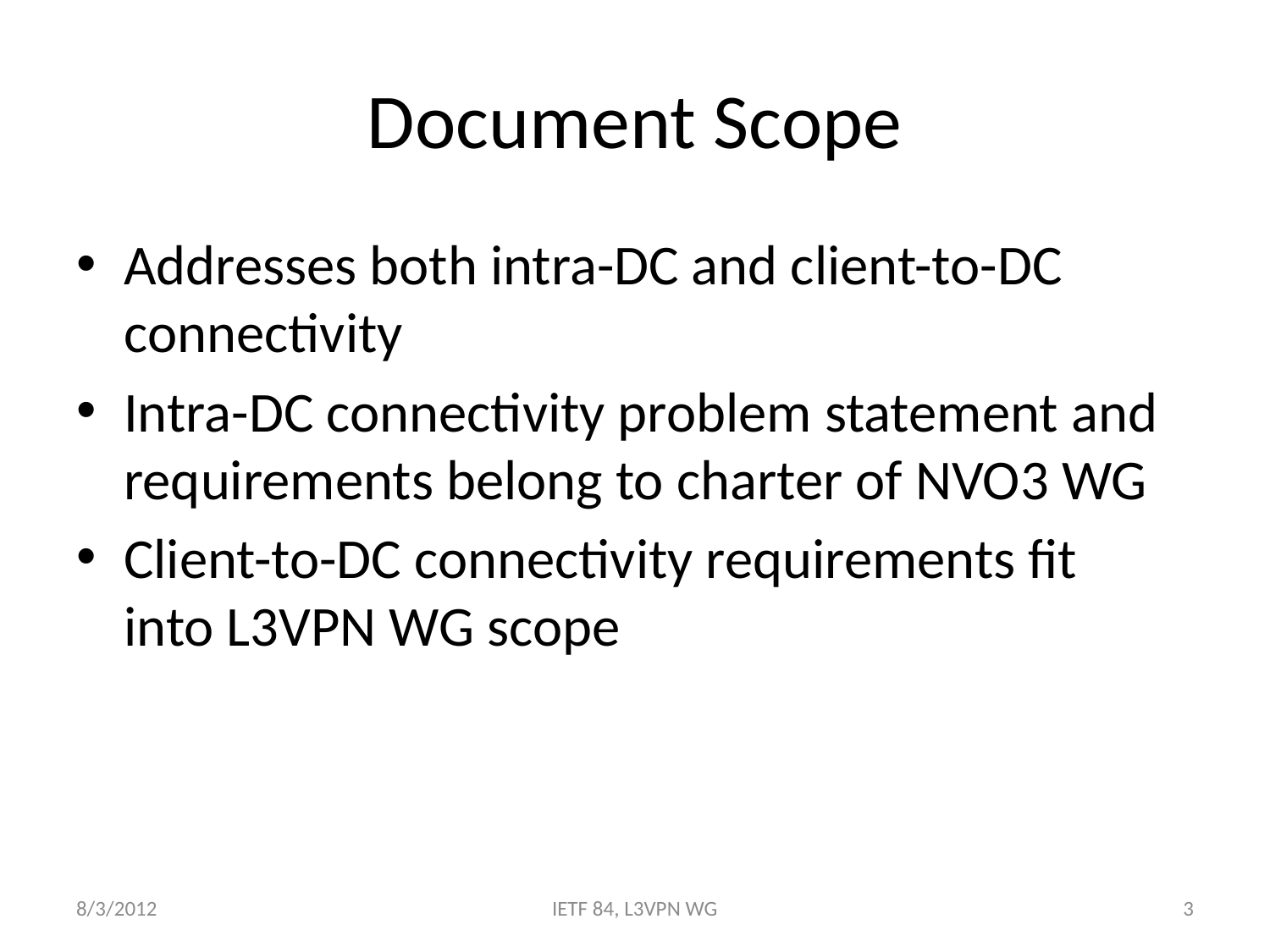

# Document Scope
Addresses both intra-DC and client-to-DC connectivity
Intra-DC connectivity problem statement and requirements belong to charter of NVO3 WG
Client-to-DC connectivity requirements fit into L3VPN WG scope
8/3/2012
IETF 84, L3VPN WG
3